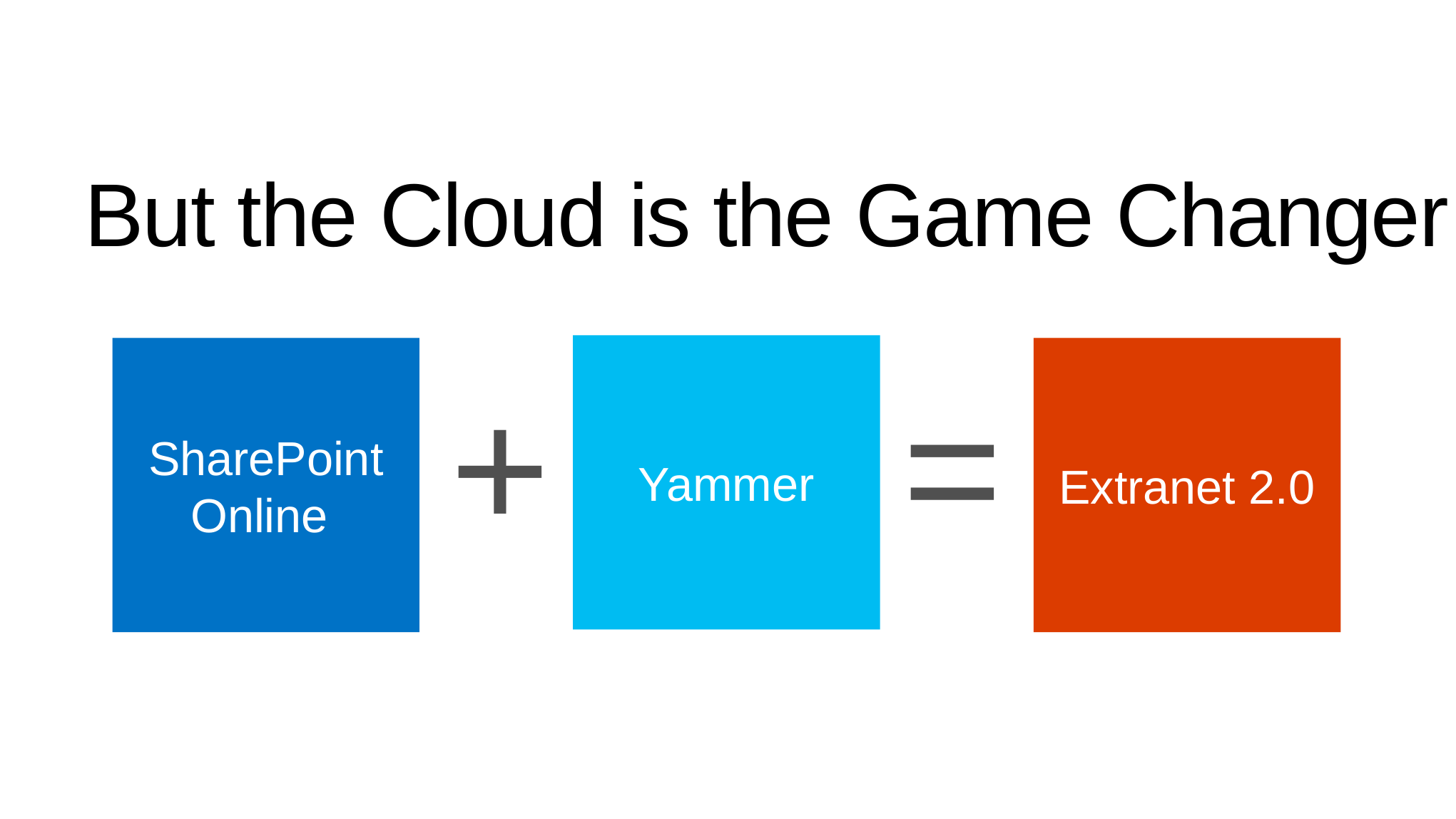

# But the Cloud is the Game Changer
Yammer
SharePoint Online
Extranet 2.0
=
+